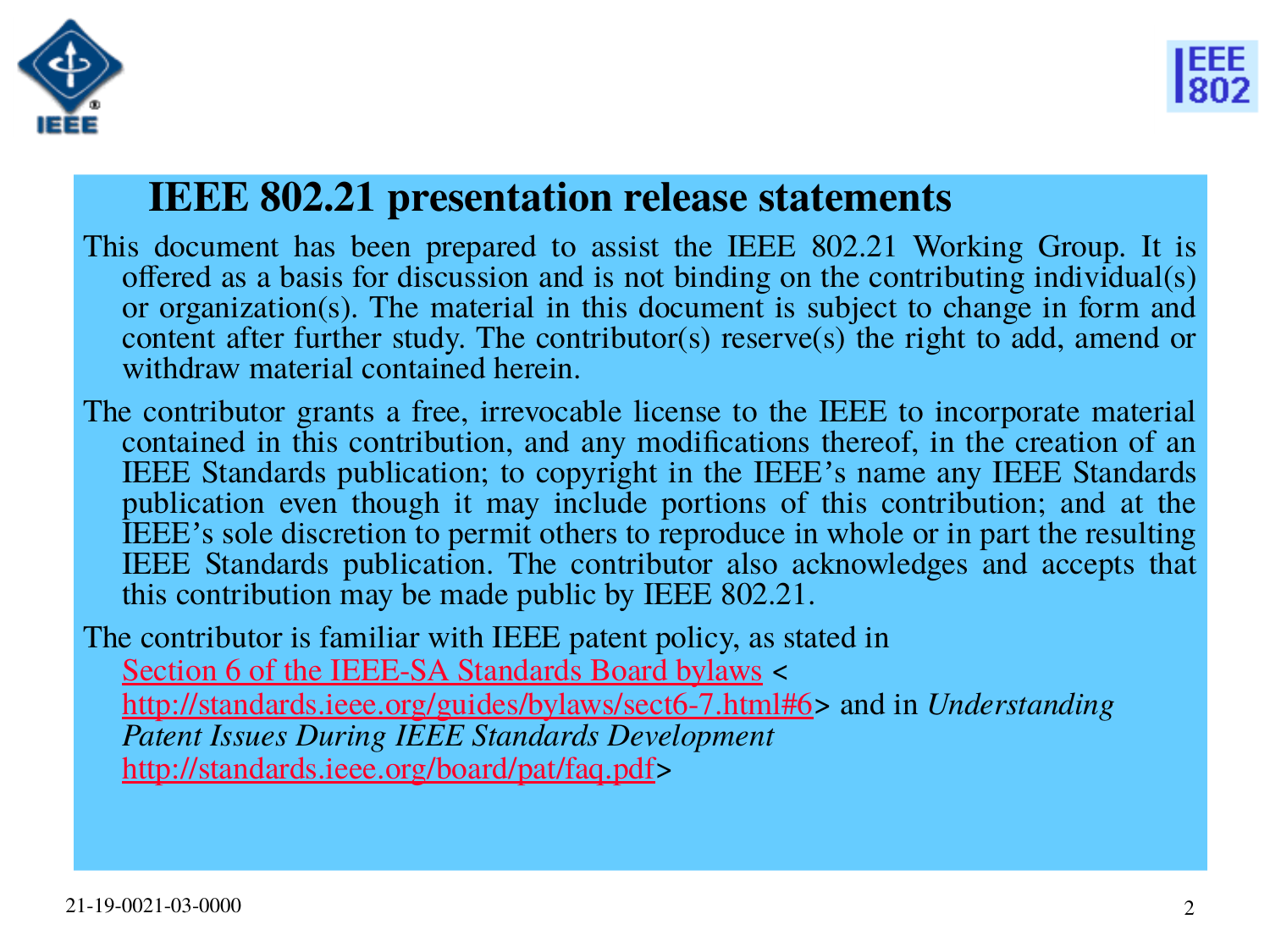

IEEE 802.21 presentation release statements
This document has been prepared to assist the IEEE 802.21 Working Group. It is offered as a basis for discussion and is not binding on the contributing individual(s) or organization(s). The material in this document is subject to change in form and content after further study. The contributor(s) reserve(s) the right to add, amend or withdraw material contained herein.
The contributor grants a free, irrevocable license to the IEEE to incorporate material contained in this contribution, and any modifications thereof, in the creation of an IEEE Standards publication; to copyright in the IEEE’s name any IEEE Standards publication even though it may include portions of this contribution; and at the IEEE’s sole discretion to permit others to reproduce in whole or in part the resulting IEEE Standards publication. The contributor also acknowledges and accepts that this contribution may be made public by IEEE 802.21.
The contributor is familiar with IEEE patent policy, as stated in Section 6 of the IEEE-SA Standards Board bylaws <http://standards.ieee.org/guides/bylaws/sect6-7.html#6> and in Understanding Patent Issues During IEEE Standards Development http://standards.ieee.org/board/pat/faq.pdf>
IEEE 802.21 presentation release statements
This document has been prepared to assist the IEEE 802.21 Working Group. It is offered as a basis for discussion and is not binding on the contributing individual(s) or organization(s). The material in this document is subject to change in form and content after further study. The contributor(s) reserve(s) the right to add, amend or withdraw material contained herein.
The contributor grants a free, irrevocable license to the IEEE to incorporate material contained in this contribution, and any modifications thereof, in the creation of an IEEE Standards publication; to copyright in the IEEE’s name any IEEE Standards publication even though it may include portions of this contribution; and at the IEEE’s sole discretion to permit others to reproduce in whole or in part the resulting IEEE Standards publication. The contributor also acknowledges and accepts that this contribution may be made public by IEEE 802.21.
The contributor is familiar with IEEE patent policy, as outlined in Section 6.3 of the IEEE-SA Standards Board Operations Manual <http://standards.ieee.org/guides/opman/sect6.html#6.3> and in Understanding Patent Issues During IEEE Standards Development http://standards.ieee.org/board/pat/guide.html>
2
21-19-0021-03-0000